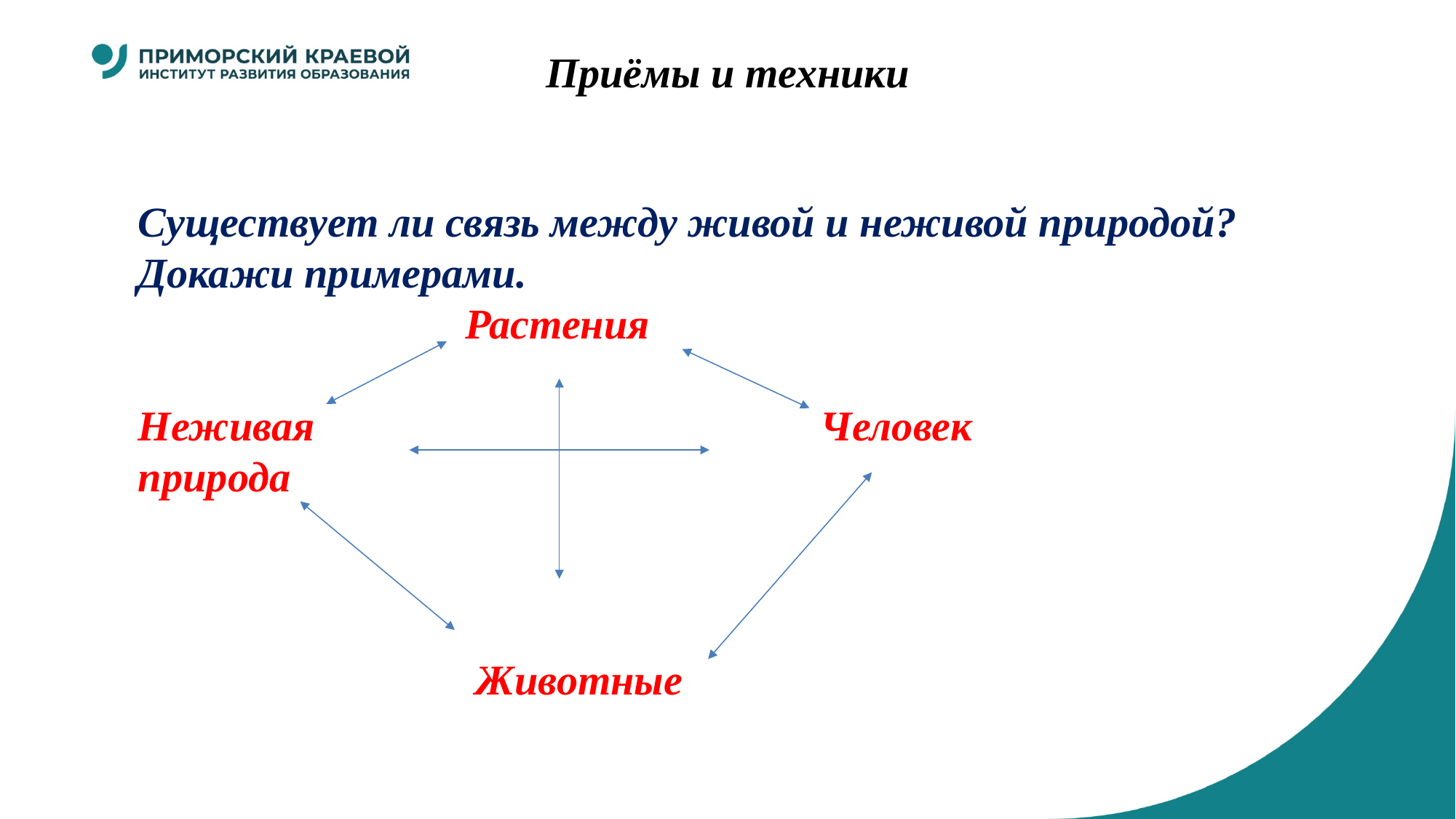

# Приёмы и техники
Существует ли связь между живой и неживой природой? Докажи примерами.
                               Растения

Неживая                                                Человек
природа

                                Животные